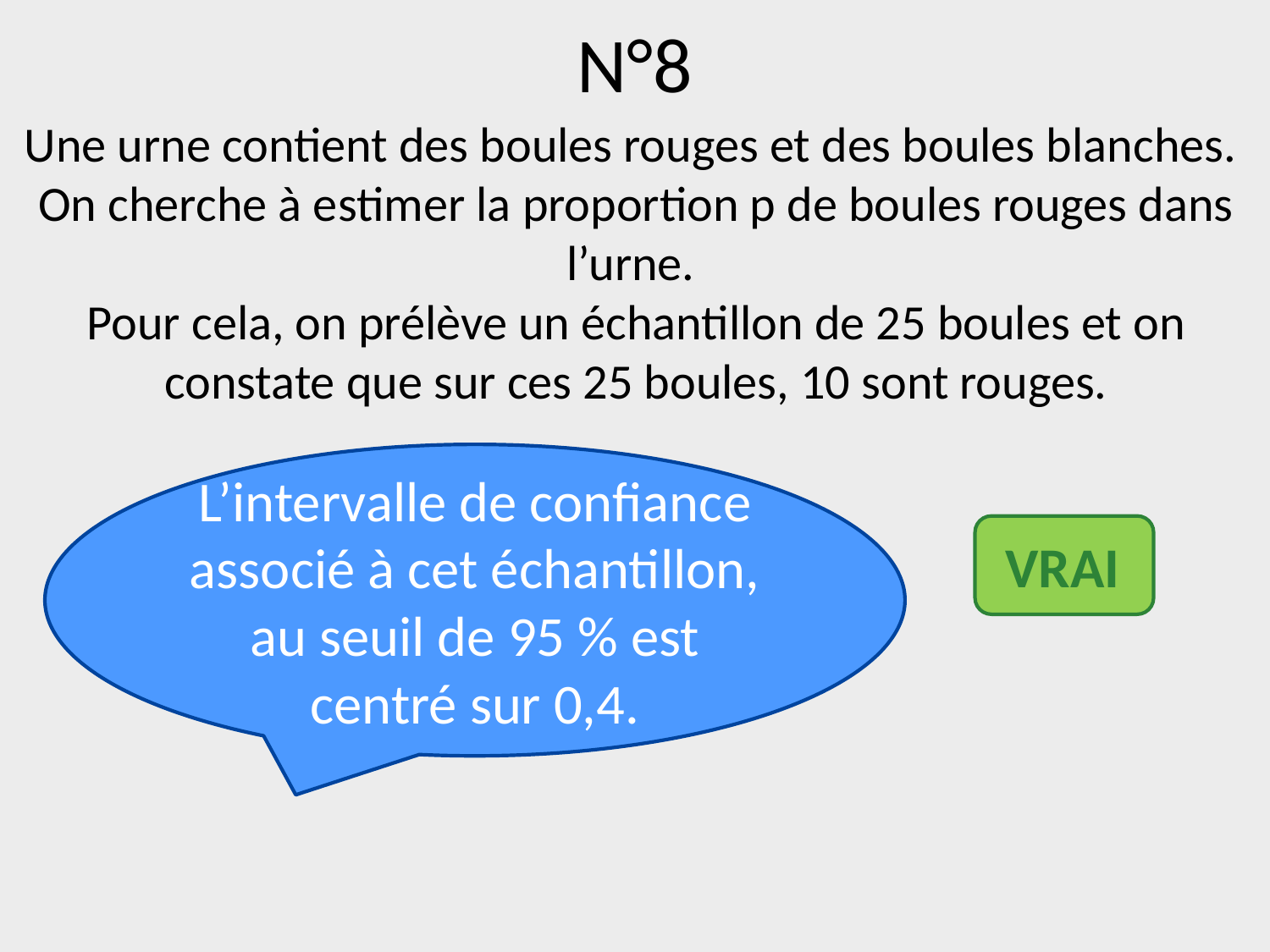

# N°8
Une urne contient des boules rouges et des boules blanches.
On cherche à estimer la proportion p de boules rouges dans l’urne.
Pour cela, on prélève un échantillon de 25 boules et on constate que sur ces 25 boules, 10 sont rouges.
L’intervalle de confiance associé à cet échantillon, au seuil de 95 % est centré sur 0,4.
 VRAI